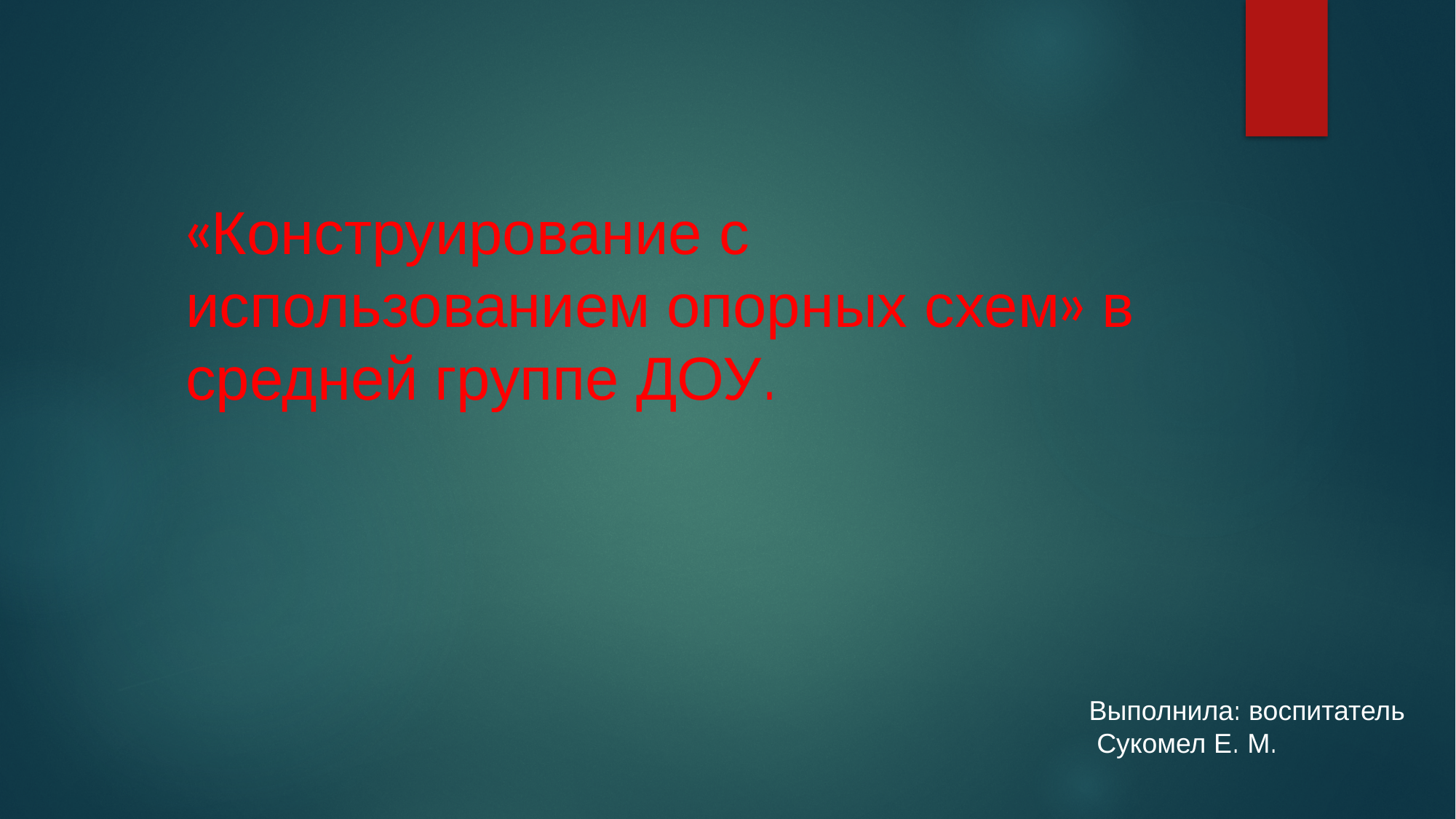

# «Конструирование с использованием опорных схем» в средней группе ДОУ.
Выполнила: воспитатель
 Сукомел Е. М.